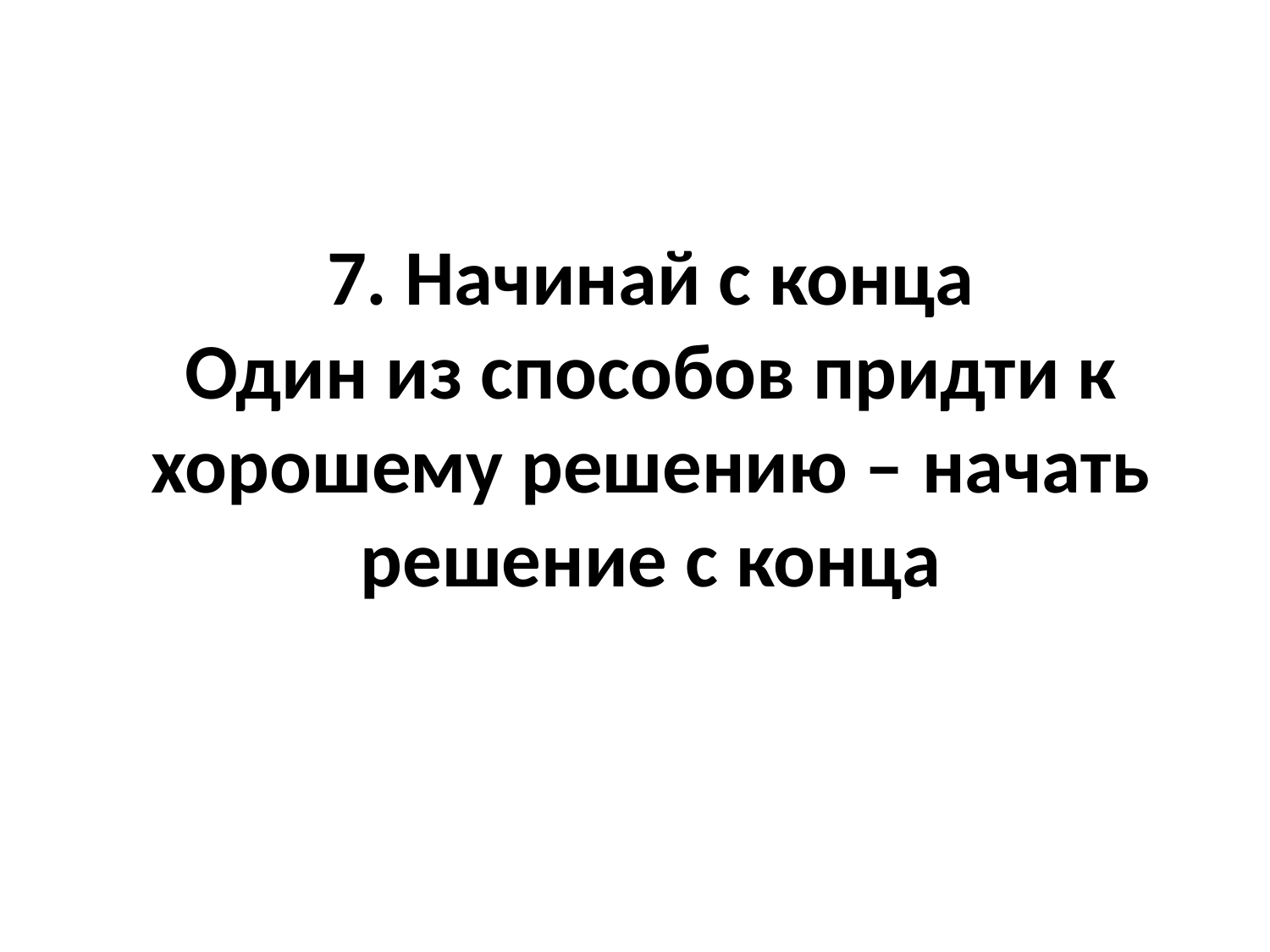

# 7. Начинай с конца Один из способов придти к хорошему решению – начать решение с конца